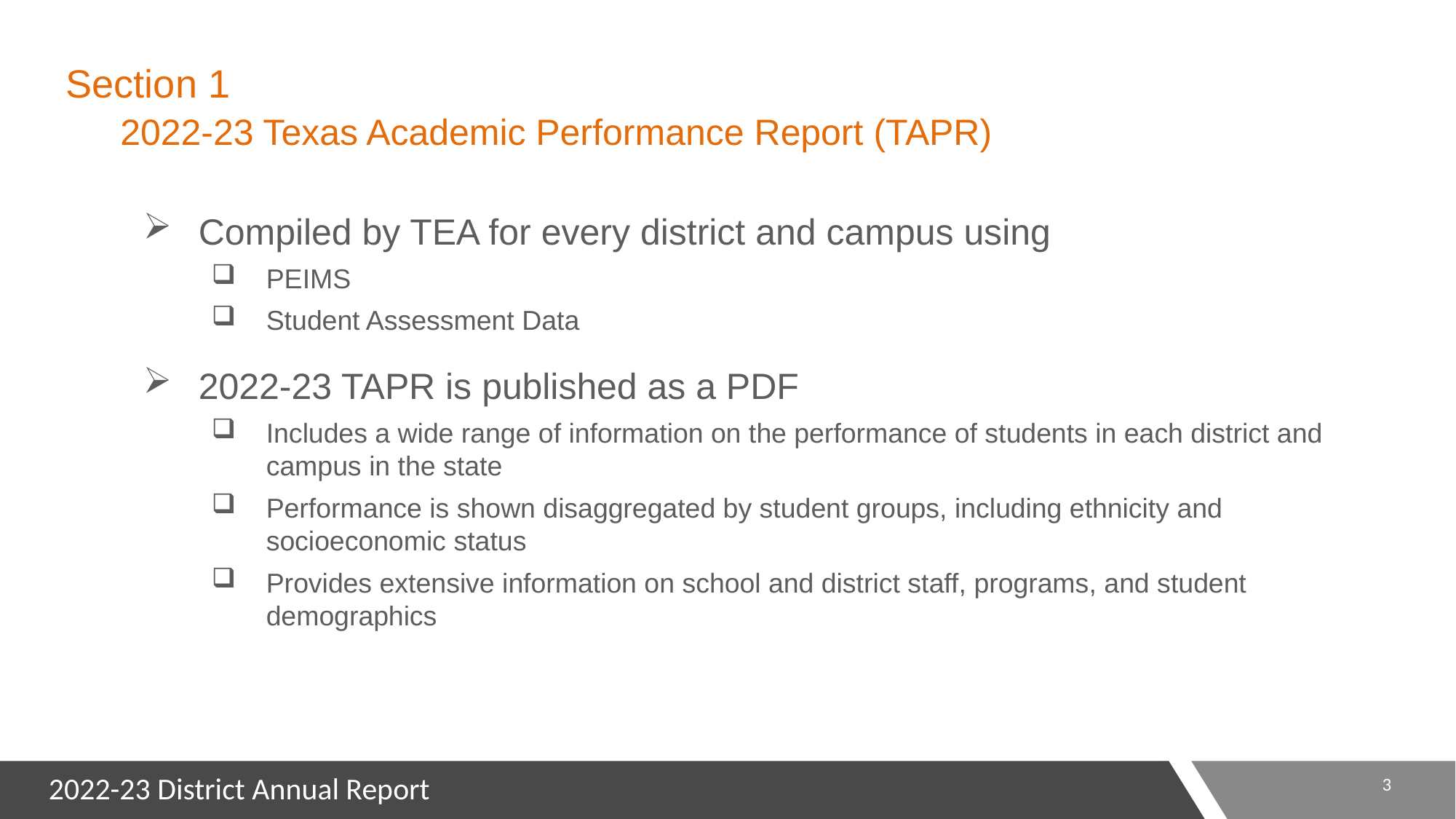

# Section 1 2022-23 Texas Academic Performance Report (TAPR)
Compiled by TEA for every district and campus using
PEIMS
Student Assessment Data
2022-23 TAPR is published as a PDF
Includes a wide range of information on the performance of students in each district and campus in the state
Performance is shown disaggregated by student groups, including ethnicity and socioeconomic status
Provides extensive information on school and district staff, programs, and student demographics
3